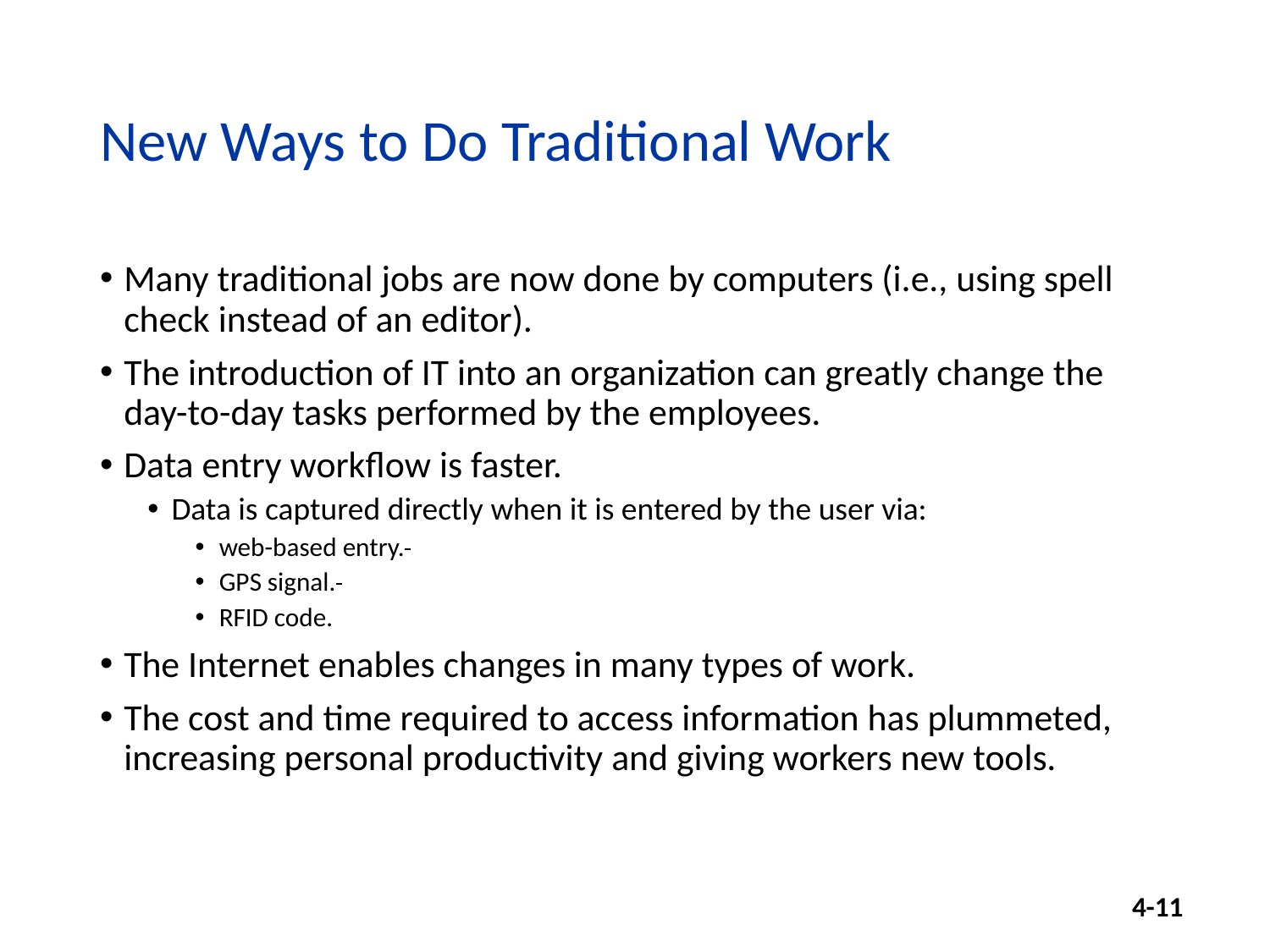

# New Ways to Do Traditional Work
Many traditional jobs are now done by computers (i.e., using spell check instead of an editor).
The introduction of IT into an organization can greatly change the day-to-day tasks performed by the employees.
Data entry workflow is faster.
Data is captured directly when it is entered by the user via:
web-based entry.
GPS signal.
RFID code.
The Internet enables changes in many types of work.
The cost and time required to access information has plummeted, increasing personal productivity and giving workers new tools.